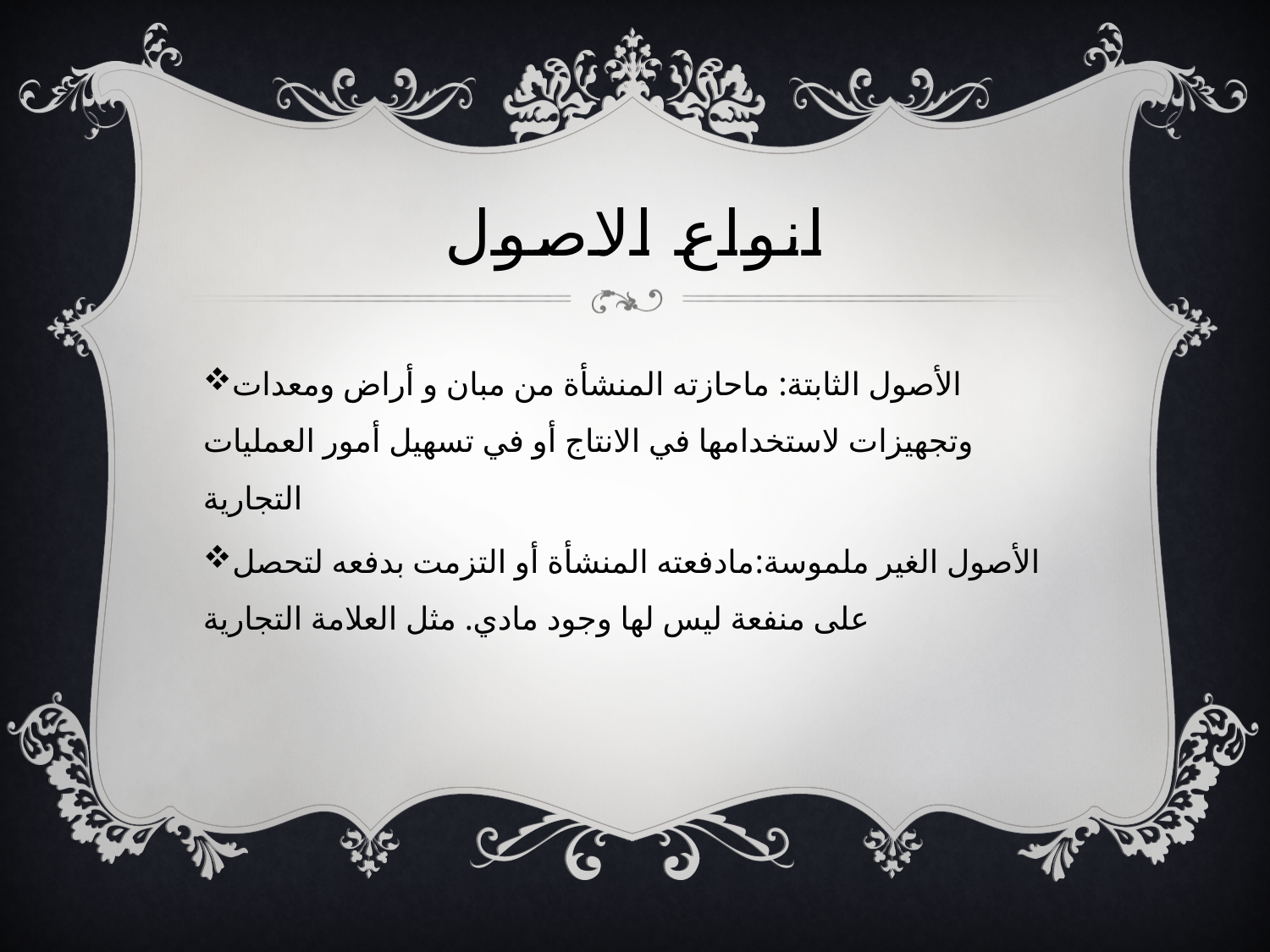

# انواع الاصول
الأصول الثابتة: ماحازته المنشأة من مبان و أراض ومعدات وتجهيزات لاستخدامها في الانتاج أو في تسهيل أمور العمليات التجارية
الأصول الغير ملموسة:مادفعته المنشأة أو التزمت بدفعه لتحصل على منفعة ليس لها وجود مادي. مثل العلامة التجارية